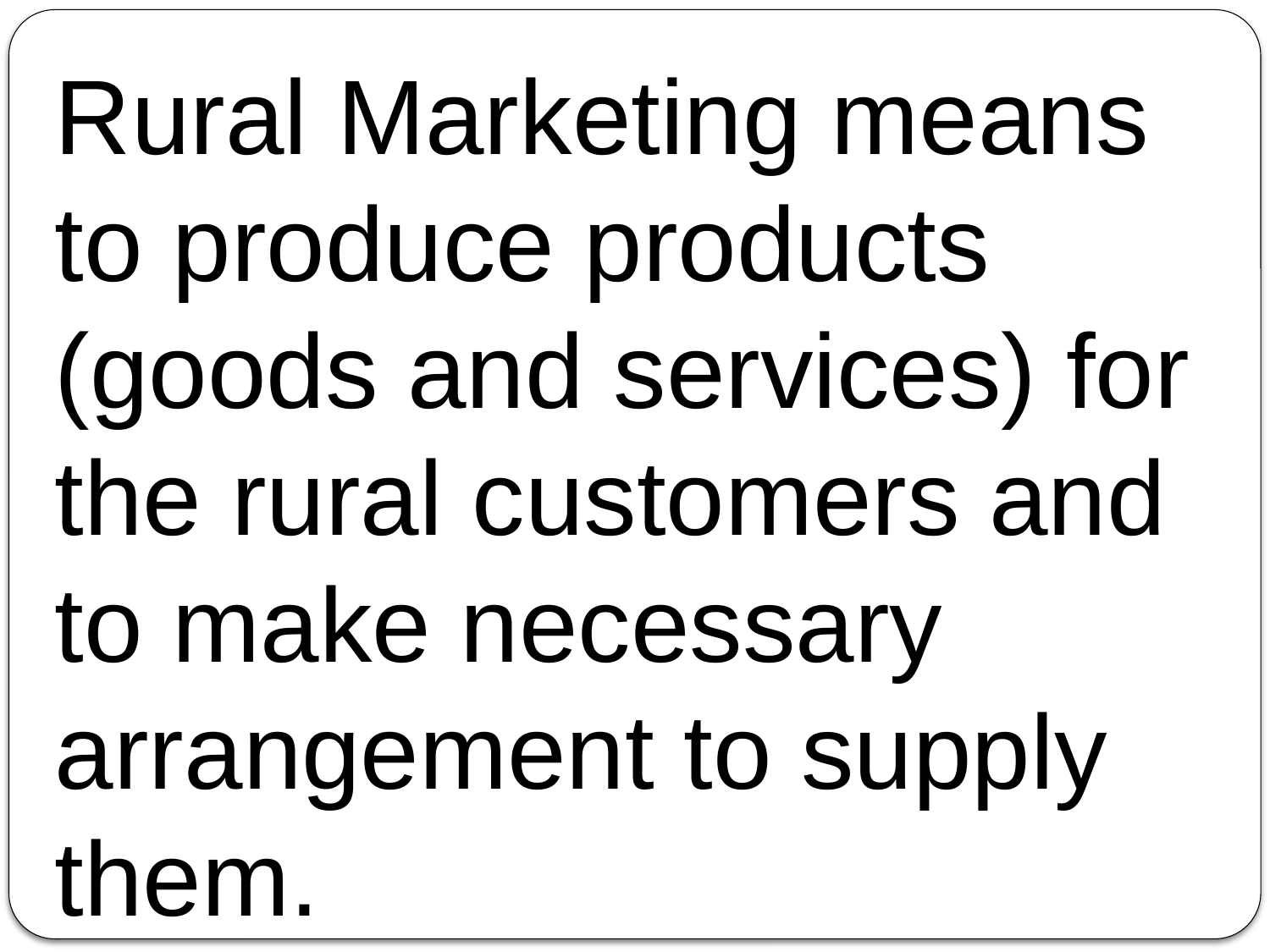

Rural Marketing means to produce products (goods and services) for the rural customers and to make necessary arrangement to supply them.